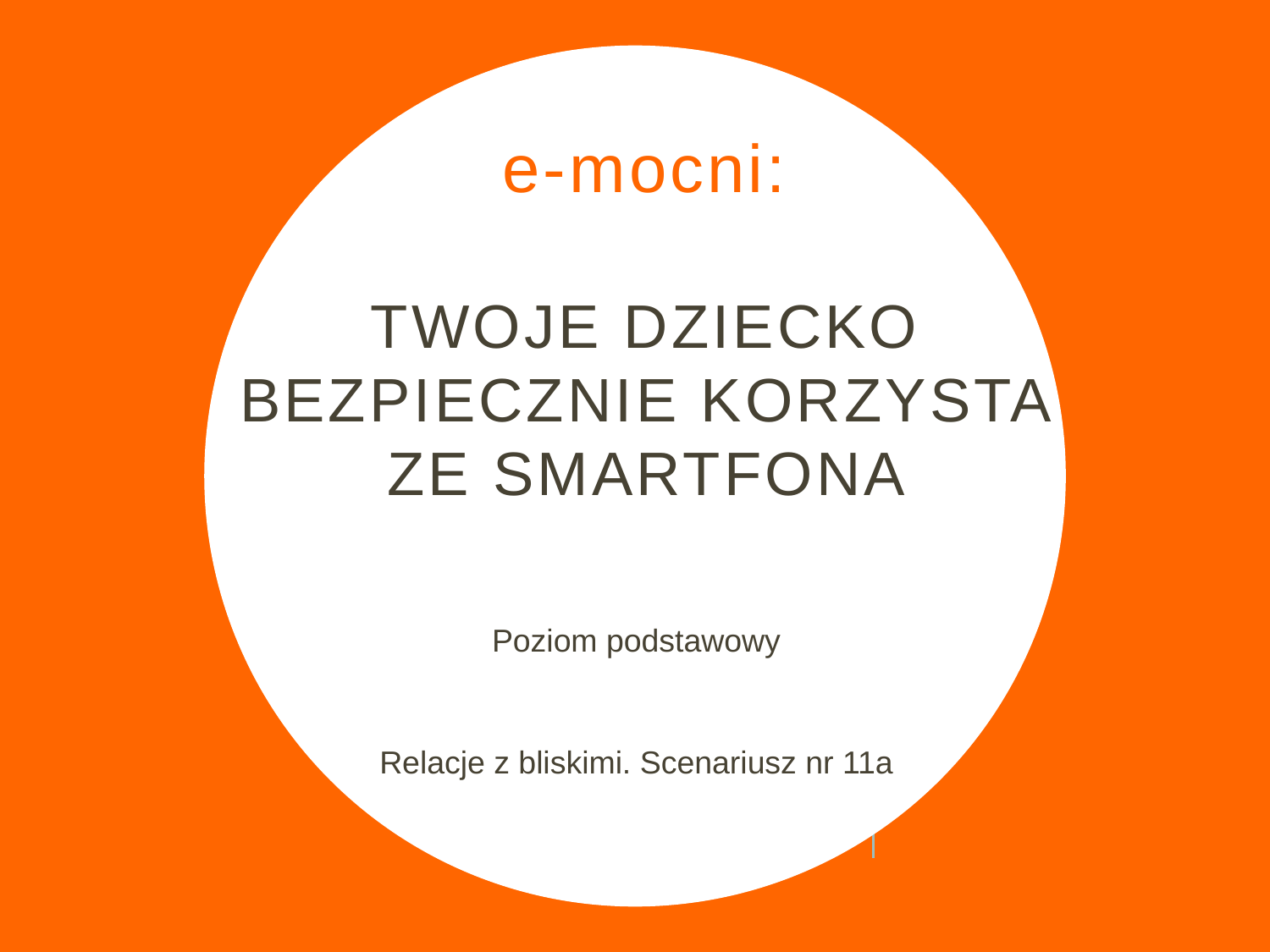

# e-mocni: Twoje dziecko bezpiecznie korzysta ze smartfona
Poziom podstawowy

Relacje z bliskimi. Scenariusz nr 11a